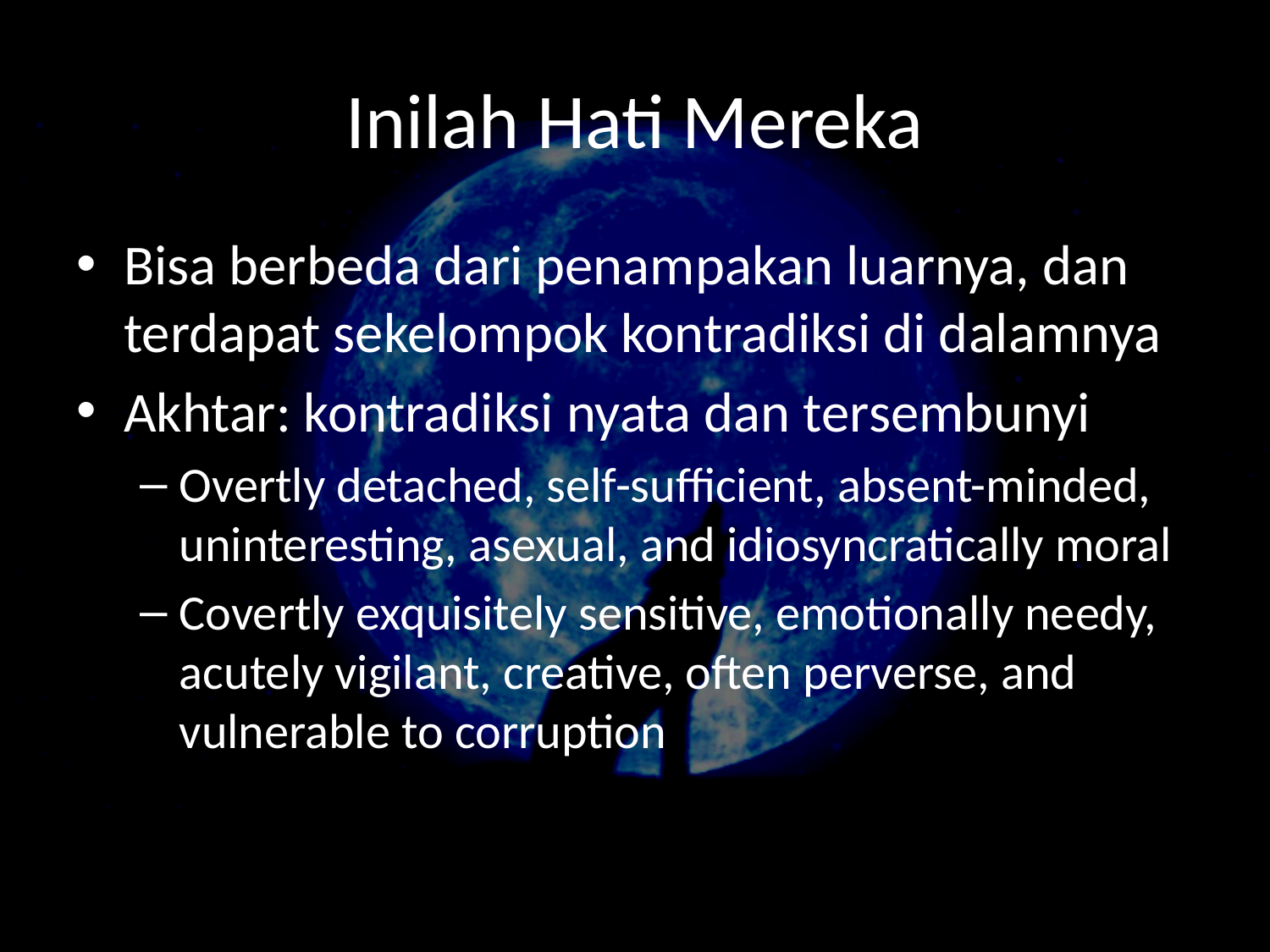

# Inilah Hati Mereka
Bisa berbeda dari penampakan luarnya, dan terdapat sekelompok kontradiksi di dalamnya
Akhtar: kontradiksi nyata dan tersembunyi
Overtly detached, self-sufficient, absent-minded, uninteresting, asexual, and idiosyncratically moral
Covertly exquisitely sensitive, emotionally needy, acutely vigilant, creative, often perverse, and vulnerable to corruption